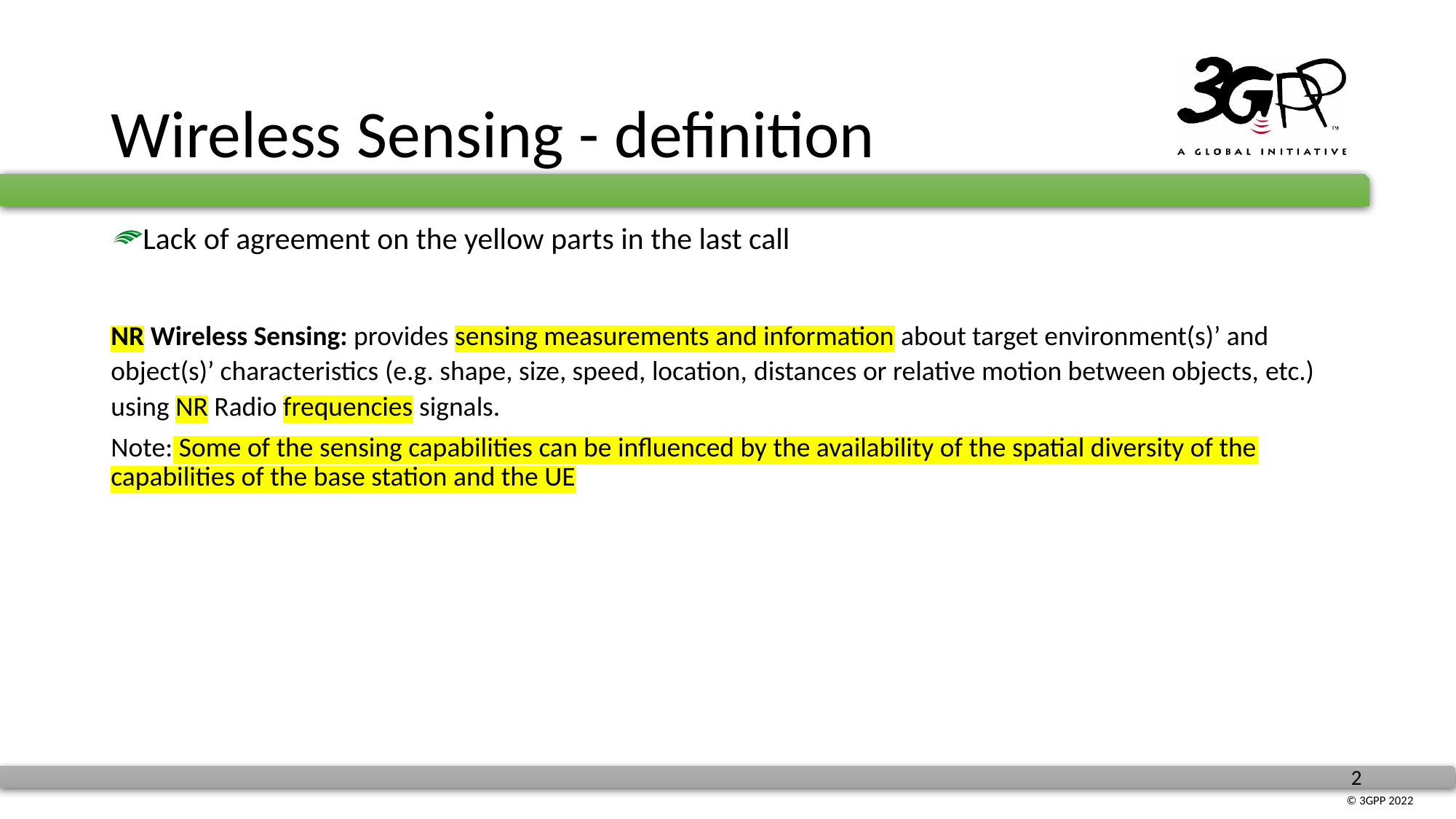

# Wireless Sensing - definition
Lack of agreement on the yellow parts in the last call

NR Wireless Sensing: provides sensing measurements and information about target environment(s)’ and object(s)’ characteristics (e.g. shape, size, speed, location, distances or relative motion between objects, etc.) using NR Radio frequencies signals.
Note: Some of the sensing capabilities can be influenced by the availability of the spatial diversity of the capabilities of the base station and the UE